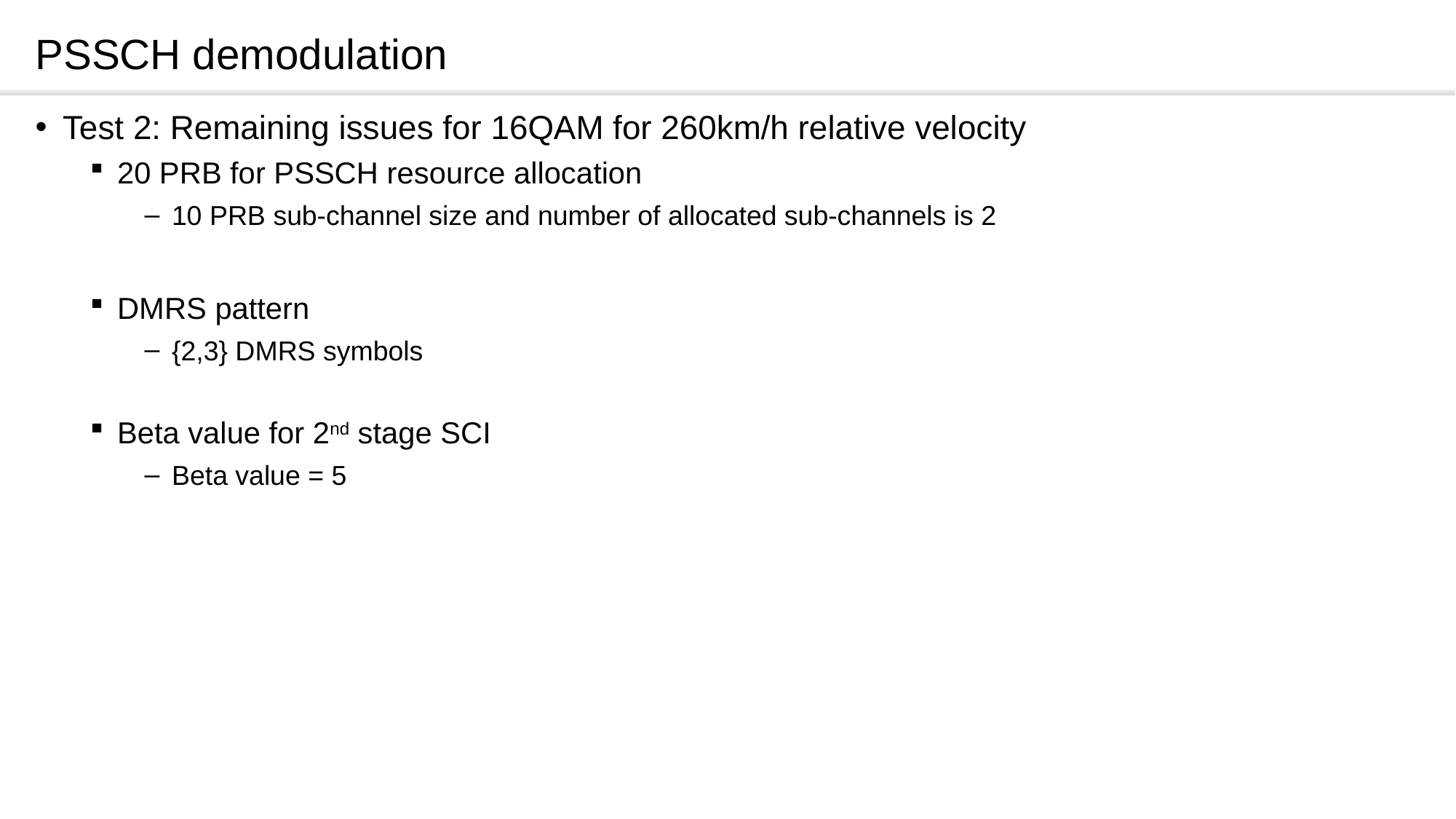

# PSSCH demodulation
Test 2: Remaining issues for 16QAM for 260km/h relative velocity
20 PRB for PSSCH resource allocation
10 PRB sub-channel size and number of allocated sub-channels is 2

DMRS pattern
{2,3} DMRS symbols

Beta value for 2nd stage SCI
Beta value = 5